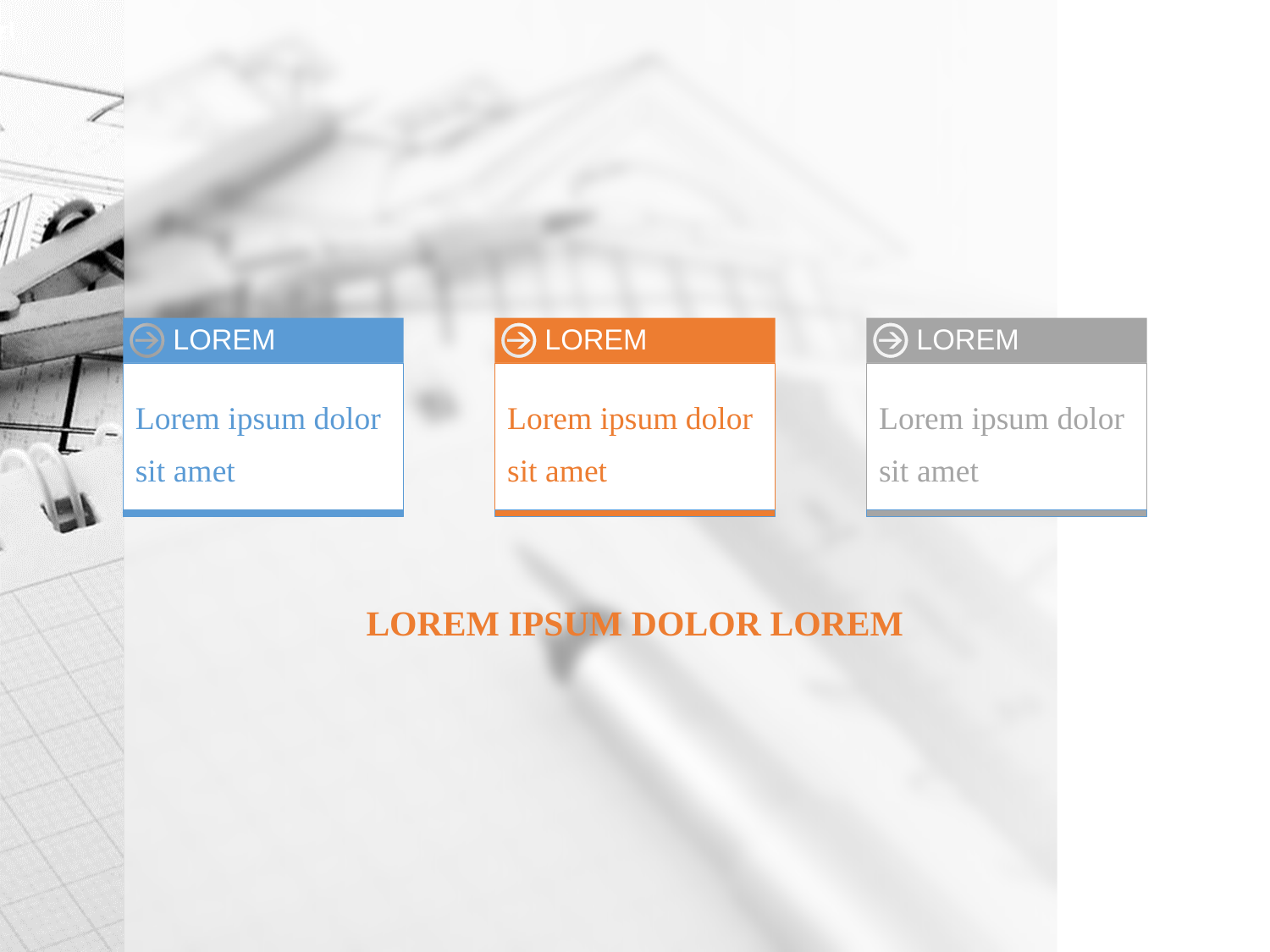

LOREM
LOREM
LOREM
Lorem ipsum dolor sit amet
Lorem ipsum dolor sit amet
Lorem ipsum dolor sit amet

LOREM IPSUM DOLOR LOREM